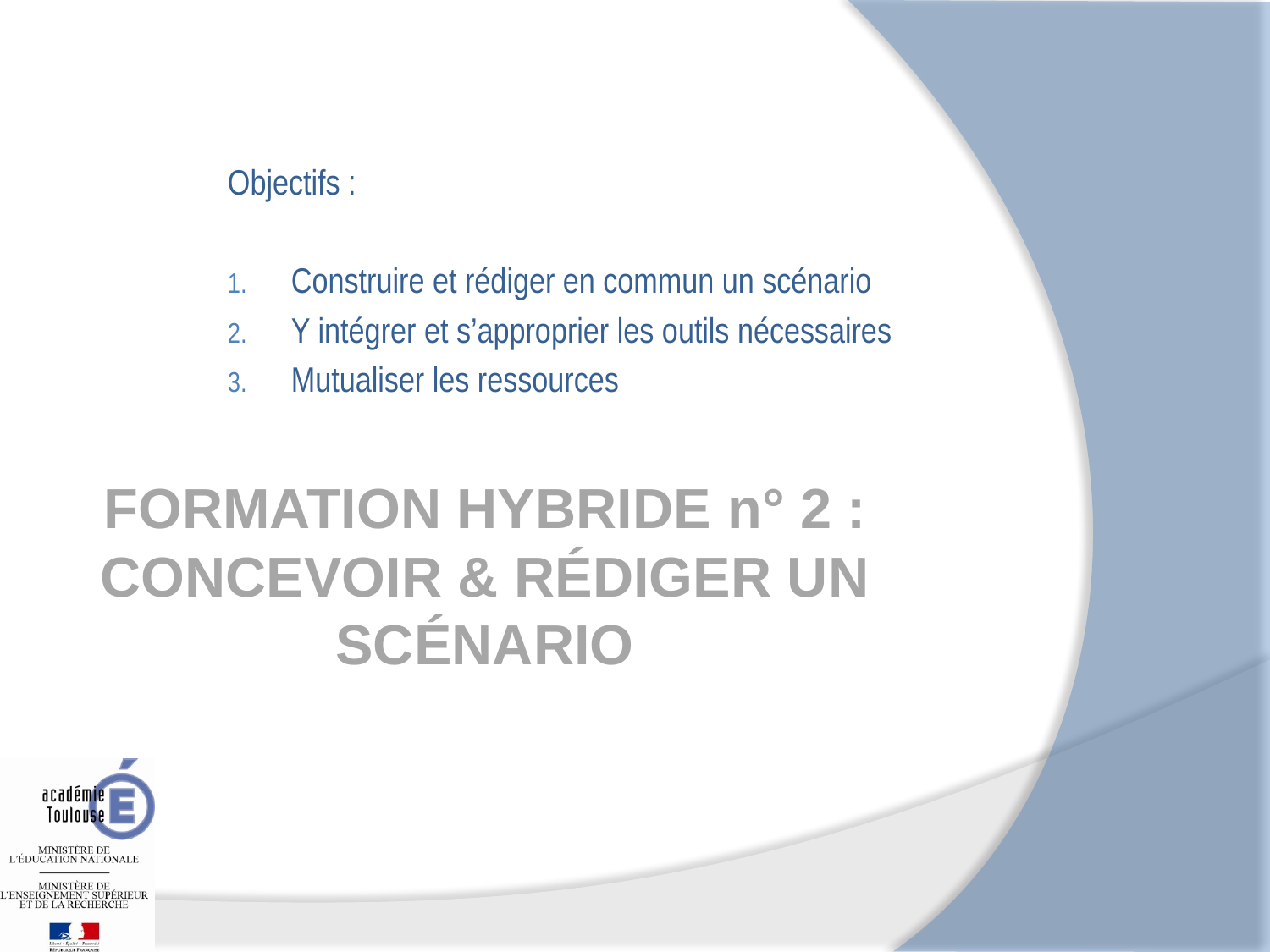

Objectifs :

Construire et rédiger en commun un scénario
Y intégrer et s’approprier les outils nécessaires
Mutualiser les ressources
# Formation hybride n° 2 : concevoir & rédiger un scénario